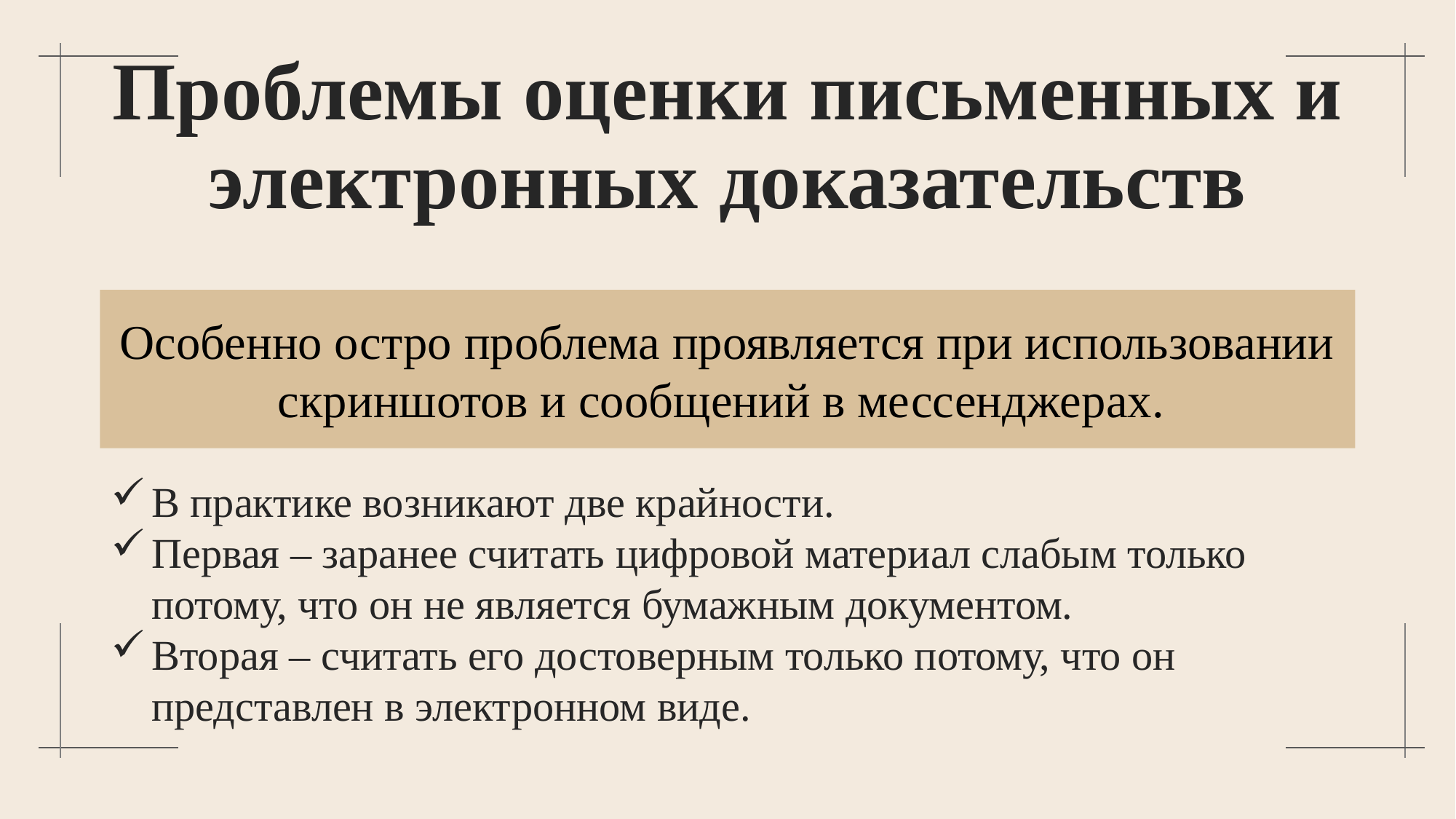

# Проблемы оценки письменных и электронных доказательств
Особенно остро проблема проявляется при использовании скриншотов и сообщений в мессенджерах.
В практике возникают две крайности.
Первая – заранее считать цифровой материал слабым только потому, что он не является бумажным документом.
Вторая – считать его достоверным только потому, что он представлен в электронном виде.